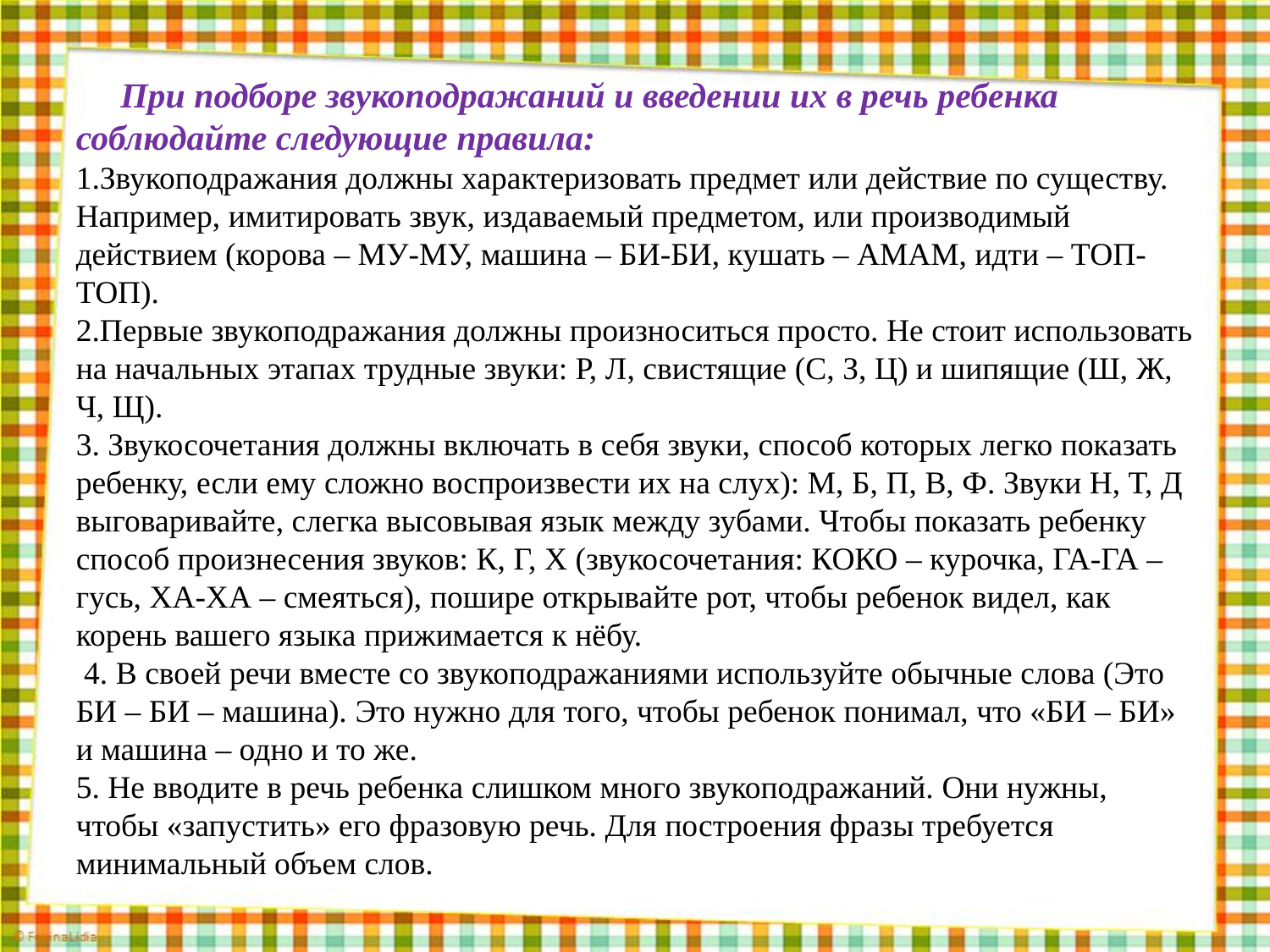

# При подборе звукоподражаний и введении их в речь ребенка           соблюдайте следующие правила: 1.Звукоподражания должны характеризовать предмет или действие по существу. Например, имитировать звук, издаваемый предметом, или производимый действием (корова – МУ-МУ, машина – БИ-БИ, кушать – АМАМ, идти – ТОП-ТОП). 2.Первые звукоподражания должны произноситься просто. Не стоит использовать на начальных этапах трудные звуки: Р, Л, свистящие (С, З, Ц) и шипящие (Ш, Ж, Ч, Щ). 3. Звукосочетания должны включать в себя звуки, способ которых легко показать ребенку, если ему сложно воспроизвести их на слух): М, Б, П, В, Ф. Звуки Н, Т, Д выговаривайте, слегка высовывая язык между зубами. Чтобы показать ребенку способ произнесения звуков: К, Г, Х (звукосочетания: КОКО – курочка, ГА-ГА – гусь, ХА-ХА – смеяться), пошире открывайте рот, чтобы ребенок видел, как корень вашего языка прижимается к нёбу. 4. В своей речи вместе со звукоподражаниями используйте обычные слова (Это БИ – БИ – машина). Это нужно для того, чтобы ребенок понимал, что «БИ – БИ» и машина – одно и то же. 5. Не вводите в речь ребенка слишком много звукоподражаний. Они нужны, чтобы «запустить» его фразовую речь. Для построения фразы требуется минимальный объем слов.